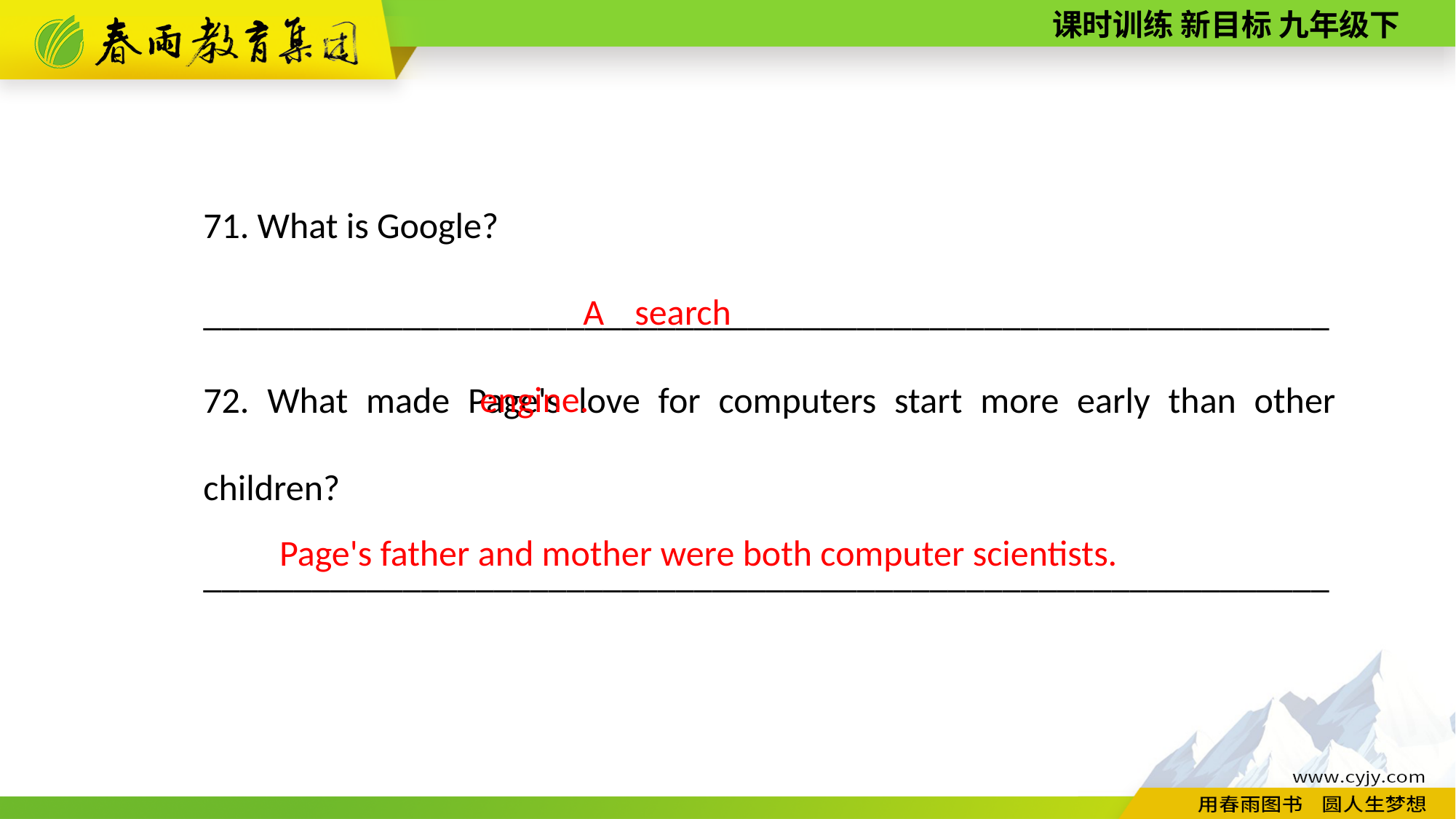

71. What is Google?
______________________________________________________________
72. What made Page's love for computers start more early than other children?
______________________________________________________________
 A search engine.
Page's father and mother were both computer scientists.